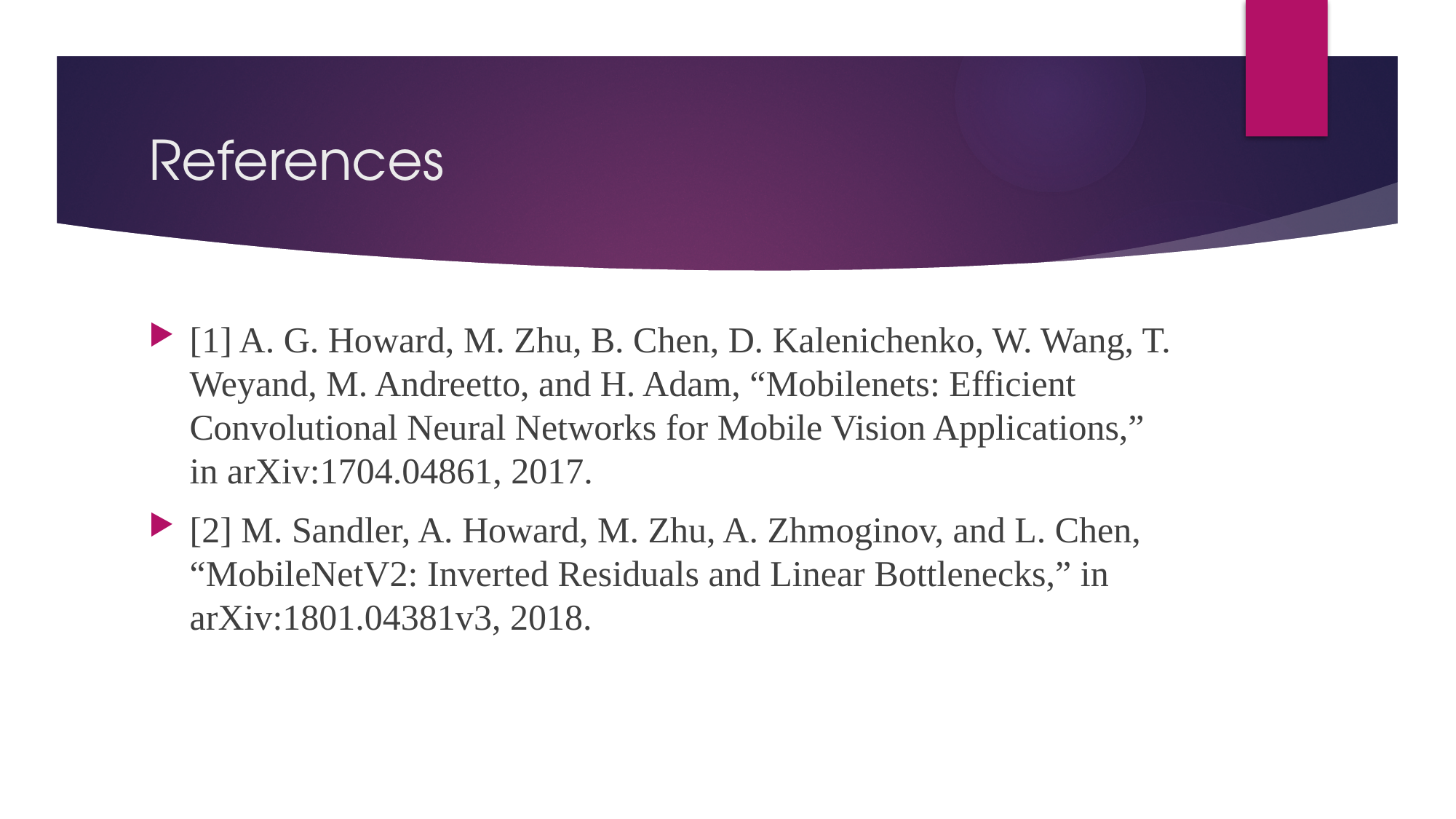

# References
[1] A. G. Howard, M. Zhu, B. Chen, D. Kalenichenko, W. Wang, T. Weyand, M. Andreetto, and H. Adam, “Mobilenets: Efficient Convolutional Neural Networks for Mobile Vision Applications,” in arXiv:1704.04861, 2017.
[2] M. Sandler, A. Howard, M. Zhu, A. Zhmoginov, and L. Chen, “MobileNetV2: Inverted Residuals and Linear Bottlenecks,” in arXiv:1801.04381v3, 2018.